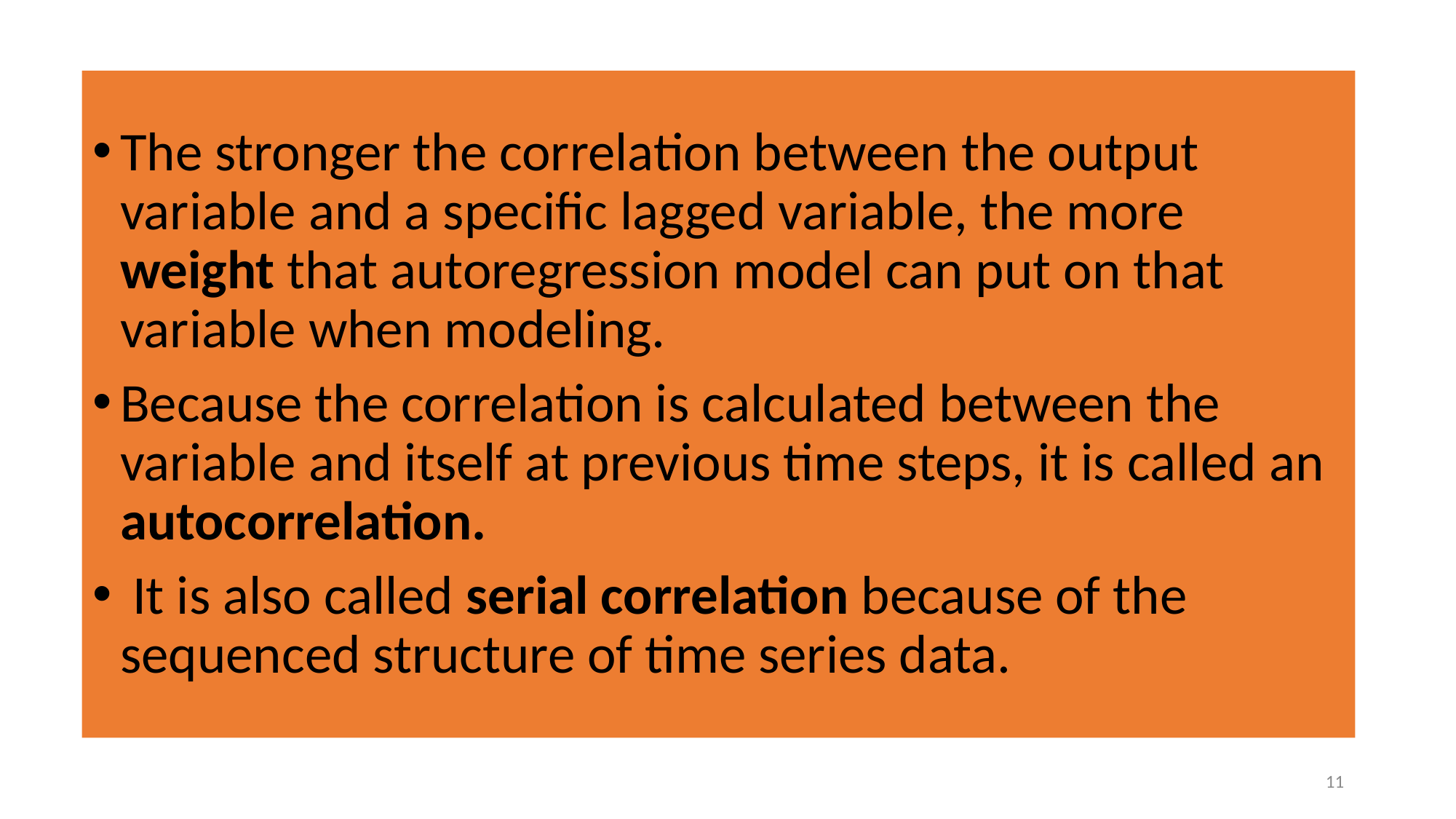

# Autocorrelation
The stronger the correlation between the output variable and a specific lagged variable, the more weight that autoregression model can put on that variable when modeling.
Because the correlation is calculated between the variable and itself at previous time steps, it is called an autocorrelation.
 It is also called serial correlation because of the sequenced structure of time series data.
4/18/2021
11